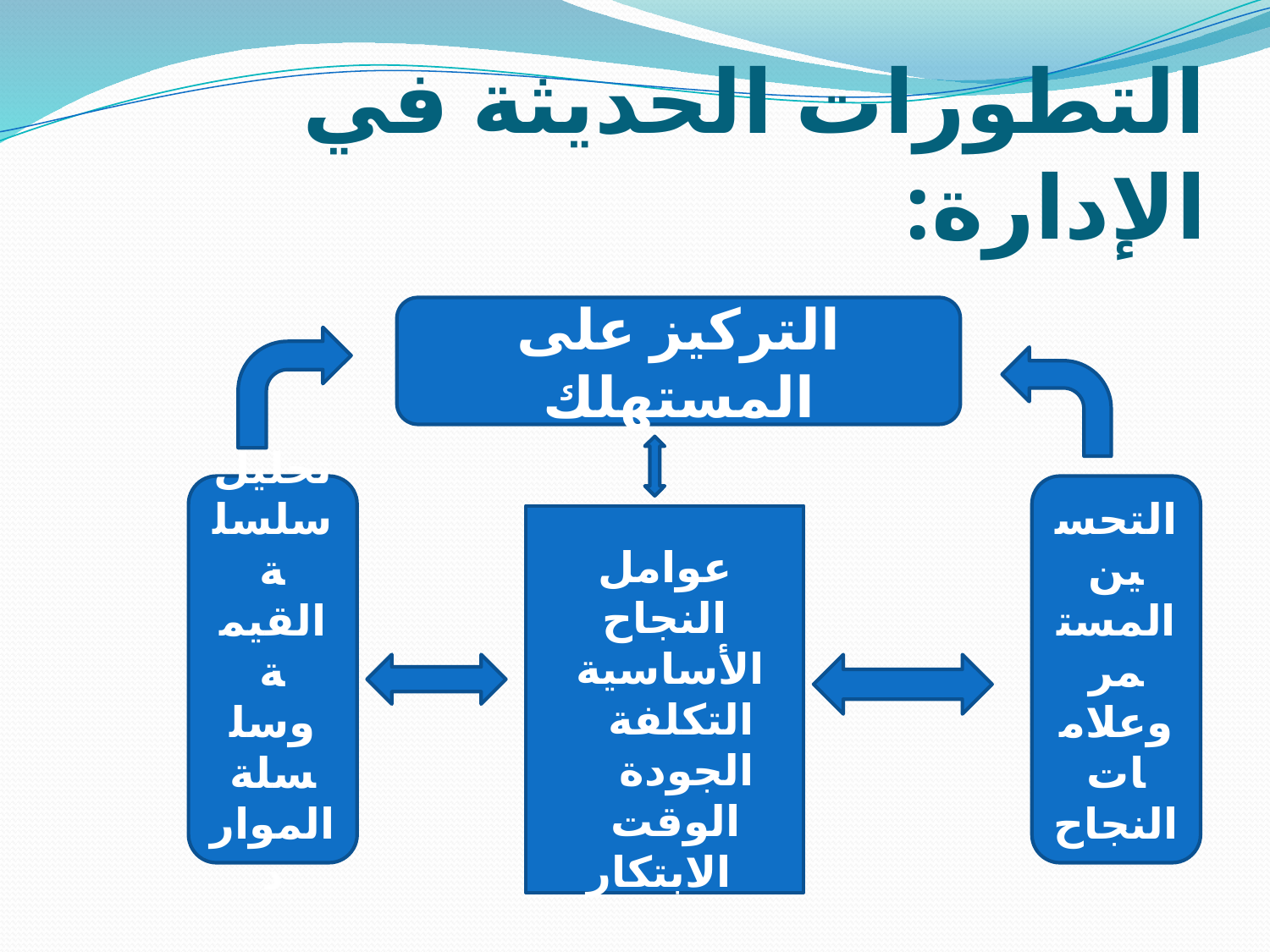

# التطورات الحديثة في الإدارة:
التركيز على المستهلك

تحليل سلسلة القيمة وسلسلة الموارد
التحسين المستمر وعلامات النجاح

عوامل النجاح الأساسية
التكلفة
 الجودة
الوقت
 الابتكار